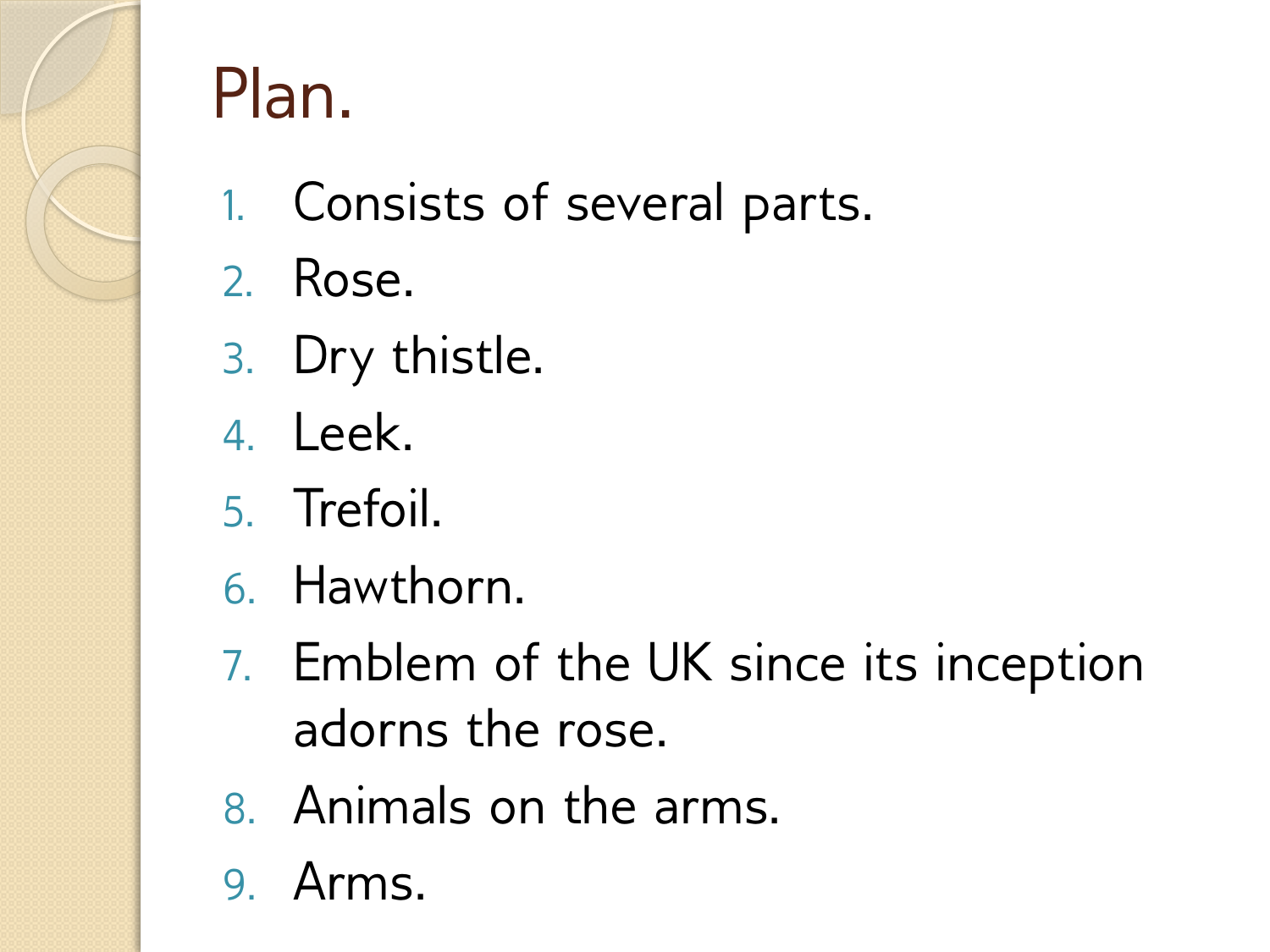

# Plan.
Consists of several parts.
Rose.
Dry thistle.
Leek.
Trefoil.
Hawthorn.
Emblem of the UK since its inception adorns the rose.
Animals on the arms.
Arms.